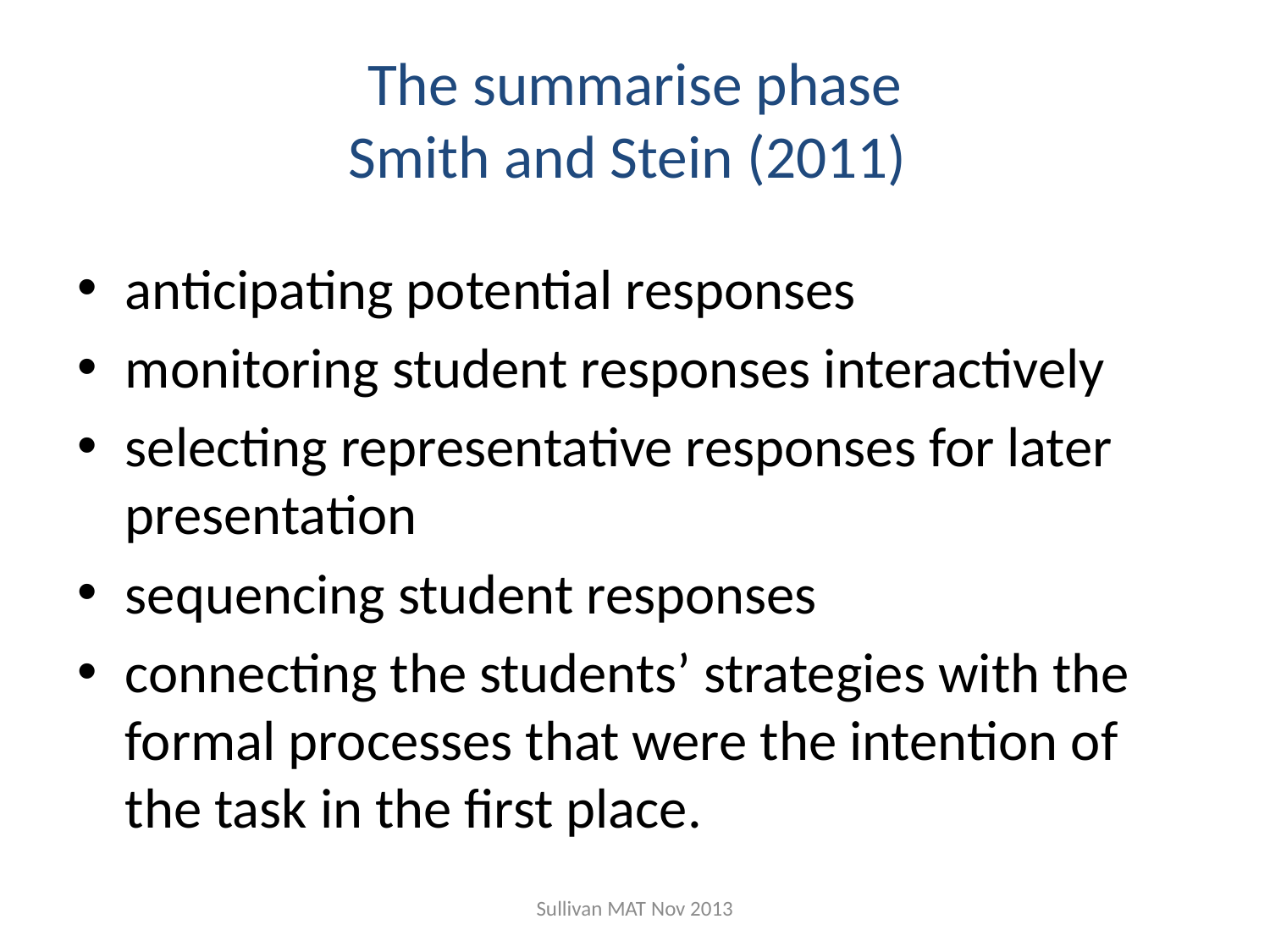

# The summarise phase Smith and Stein (2011)
anticipating potential responses
monitoring student responses interactively
selecting representative responses for later presentation
sequencing student responses
connecting the students’ strategies with the formal processes that were the intention of the task in the first place.

Sullivan MAT Nov 2013